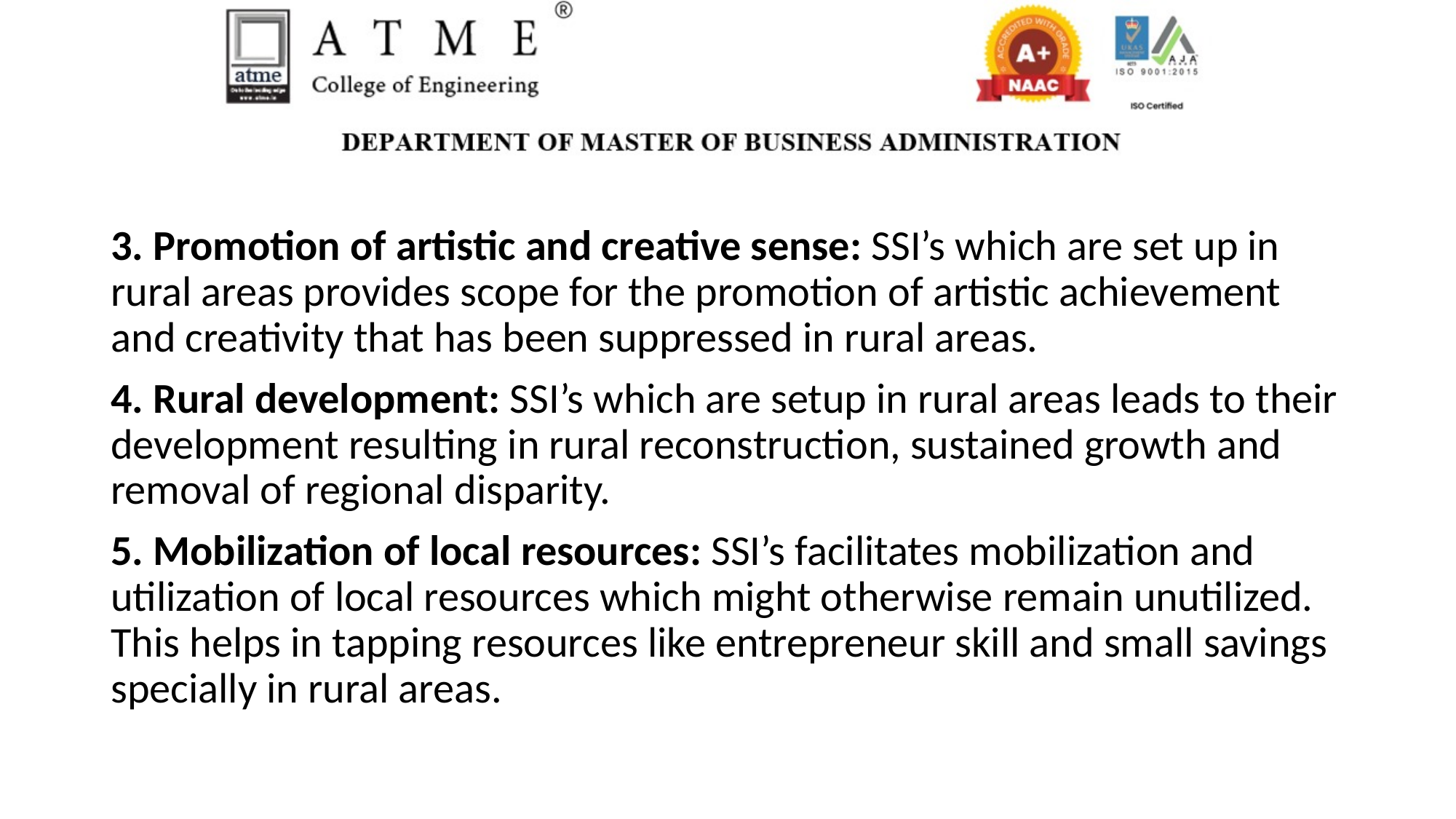

3. Promotion of artistic and creative sense: SSI’s which are set up in rural areas provides scope for the promotion of artistic achievement and creativity that has been suppressed in rural areas.
4. Rural development: SSI’s which are setup in rural areas leads to their development resulting in rural reconstruction, sustained growth and removal of regional disparity.
5. Mobilization of local resources: SSI’s facilitates mobilization and utilization of local resources which might otherwise remain unutilized. This helps in tapping resources like entrepreneur skill and small savings specially in rural areas.